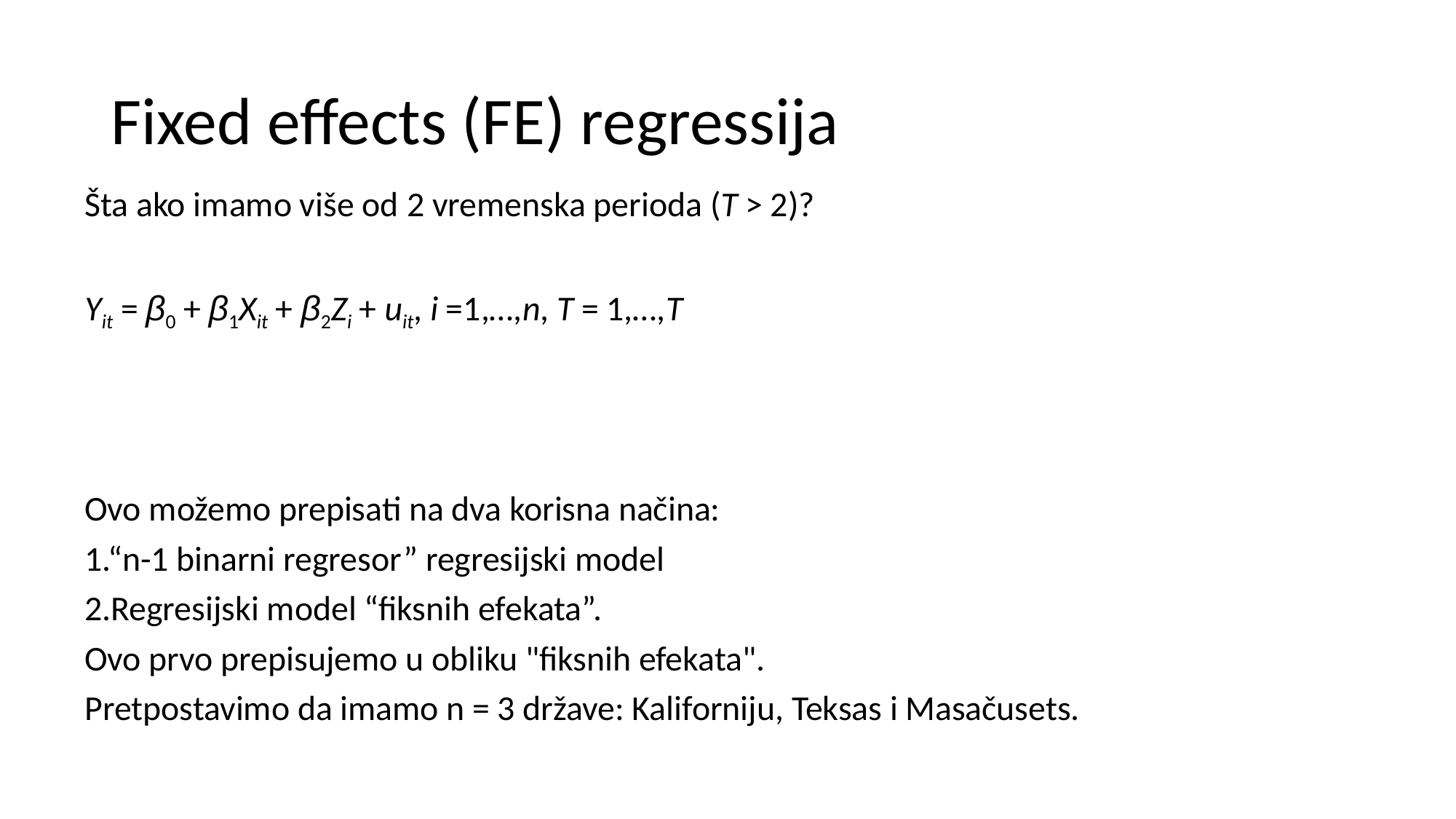

# Fixed effects (FE) regressija
Šta ako imamo više od 2 vremenska perioda (T > 2)?

Yit = β0 + β1Xit + β2Zi + uit, i =1,…,n, T = 1,…,T

Ovo možemo prepisati na dva korisna načina:
1.“n-1 binarni regresor” regresijski model
2.Regresijski model “fiksnih efekata”.
Ovo prvo prepisujemo u obliku "fiksnih efekata".
Pretpostavimo da imamo n = 3 države: Kaliforniju, Teksas i Masačusets.